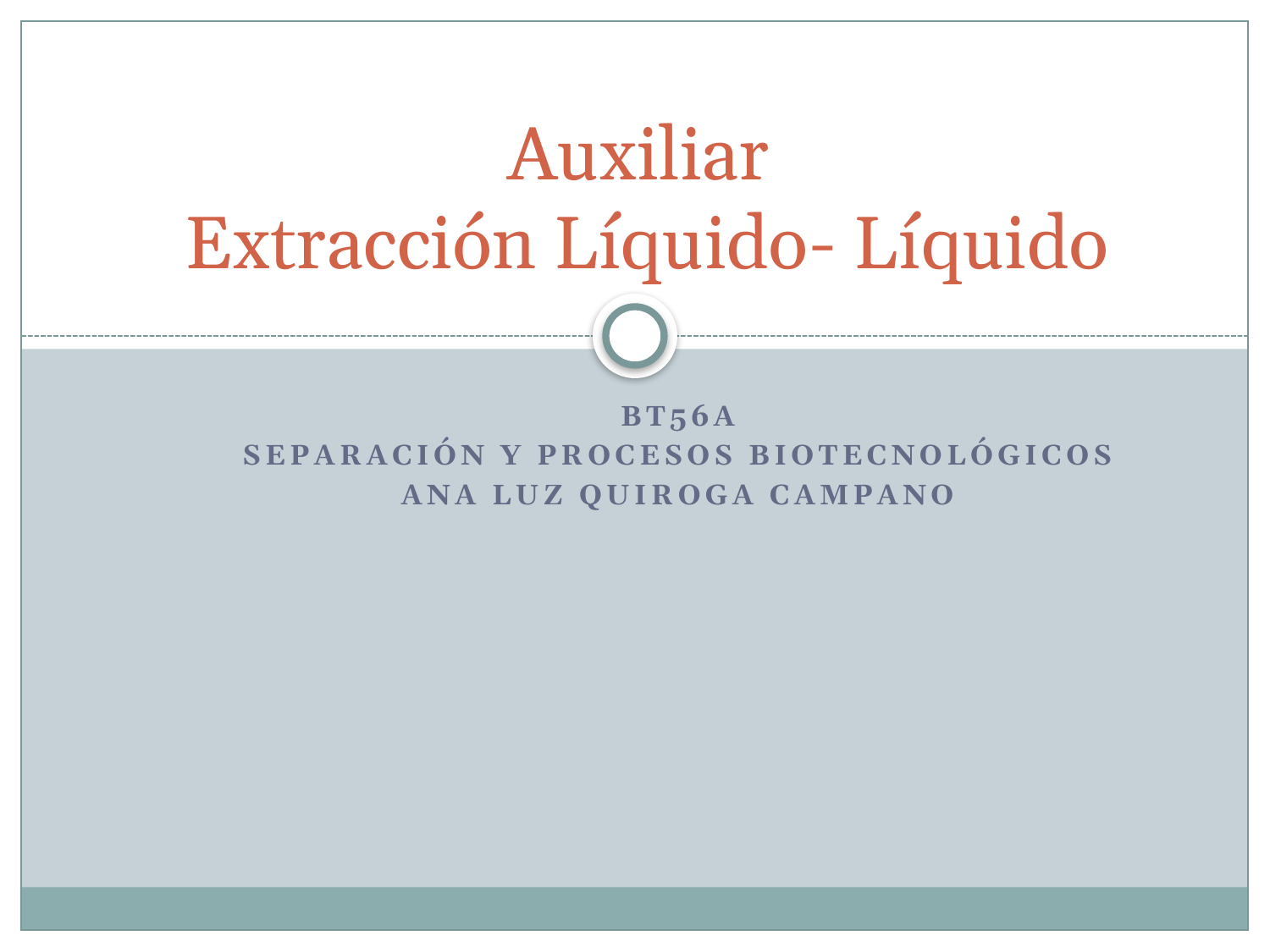

# Auxiliar Extracción Líquido- Líquido
BT56A
Separación y procesos biotecnológicos
Ana Luz Quiroga Campano